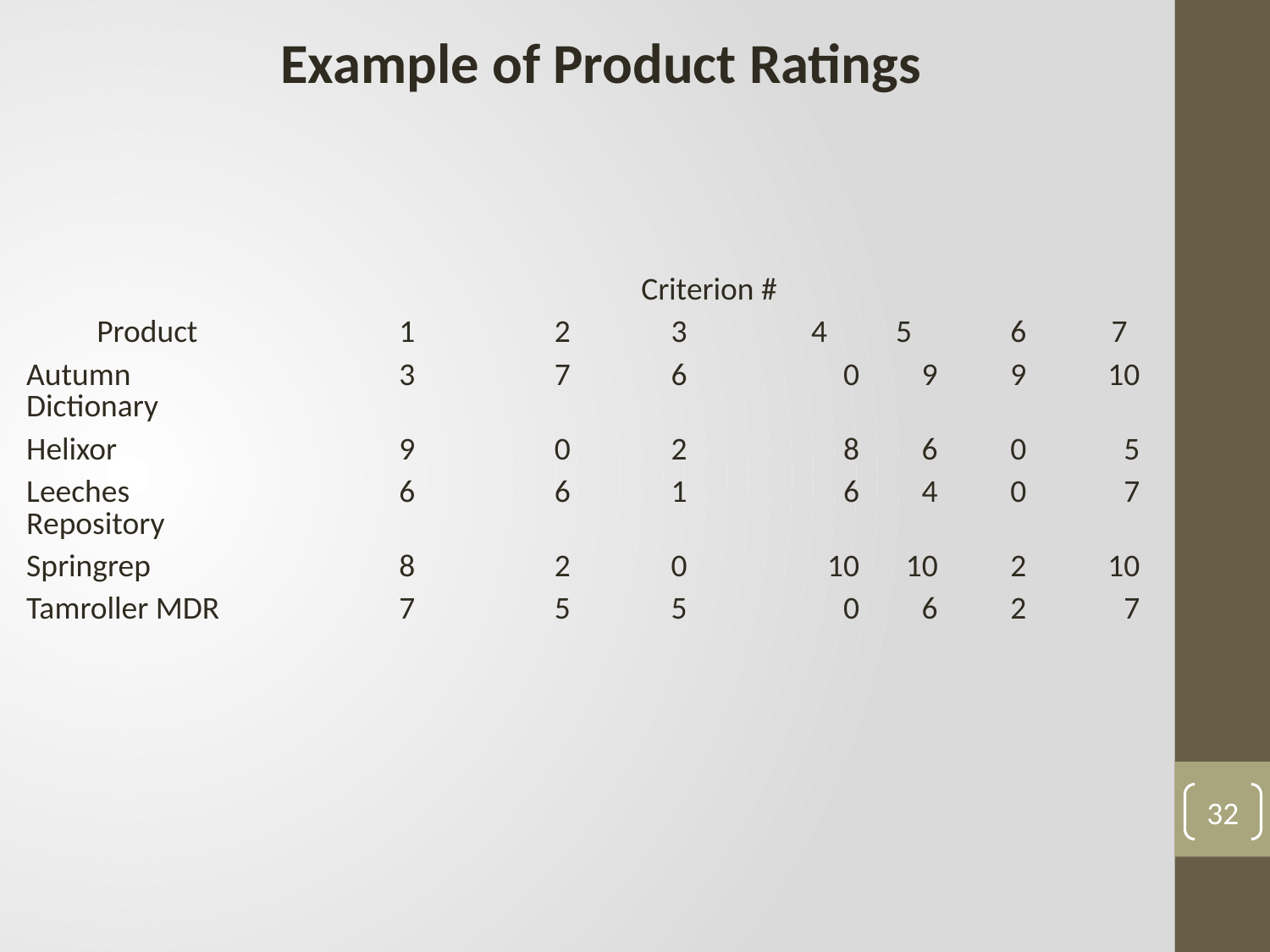

Example of Product Ratings
|  |  |  |  |  |  |  |  |  |  |  |  |
| --- | --- | --- | --- | --- | --- | --- | --- | --- | --- | --- | --- |
|  | Criterion # |  |  |  |  |  |  |  |  |  |  |
| Product | 1 |  |  | 2 | 3 |  | 4 | 5 | 6 |  | 7 |
| Autumn Dictionary | 3 |  |  | 7 | 6 |  | 0 | 9 | 9 |  | 10 |
| Helixor | 9 |  |  | 0 | 2 |  | 8 | 6 | 0 |  | 5 |
| Leeches Repository | 6 |  |  | 6 | 1 |  | 6 | 4 | 0 |  | 7 |
| Springrep | 8 |  |  | 2 | 0 |  | 10 | 10 | 2 |  | 10 |
| Tamroller MDR | 7 |  |  | 5 | 5 |  | 0 | 6 | 2 |  | 7 |
32